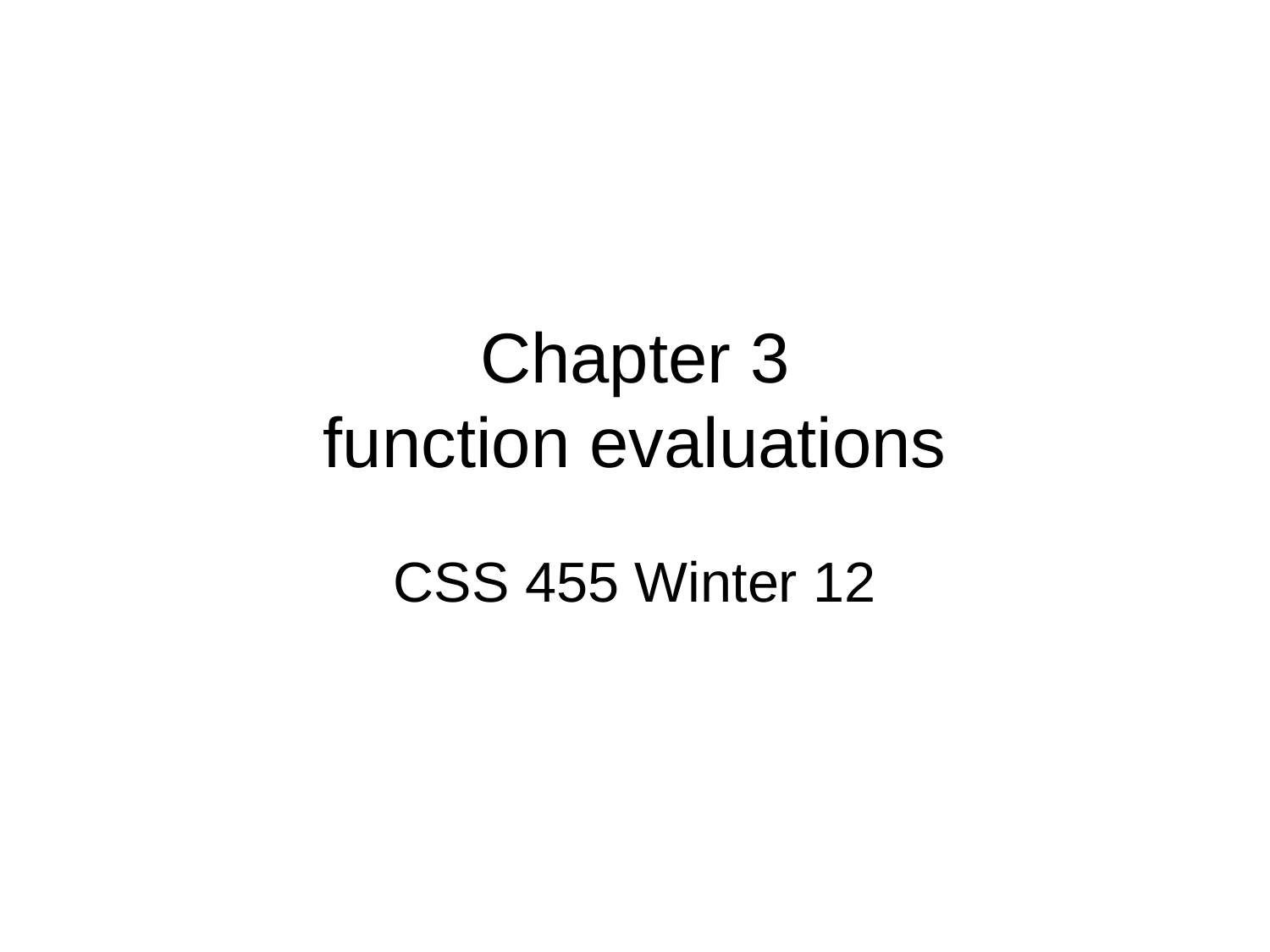

# Chapter 3 function evaluations
CSS 455 Winter 12